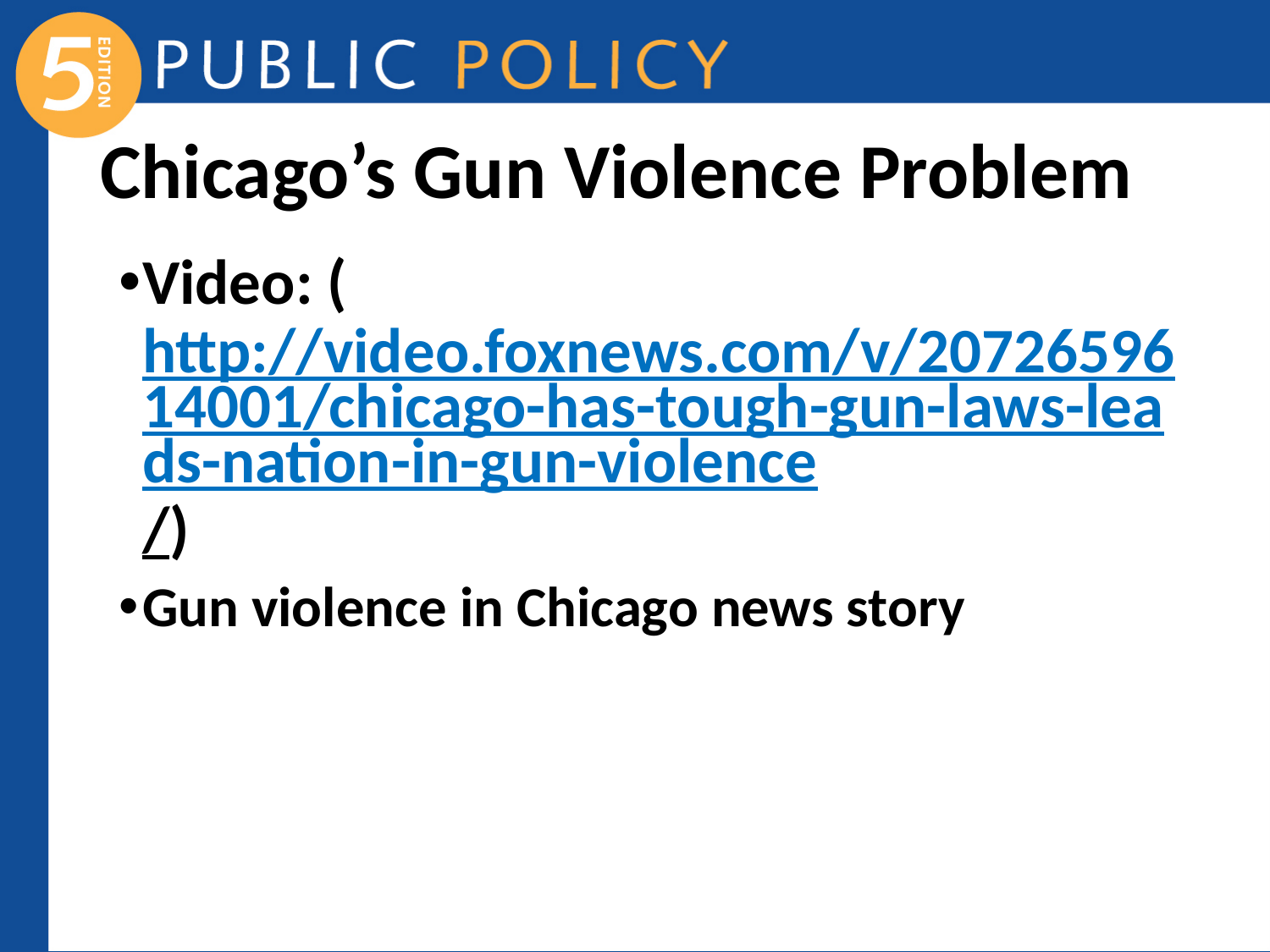

# Chicago’s Gun Violence Problem
Video: (http://video.foxnews.com/v/2072659614001/chicago-has-tough-gun-laws-leads-nation-in-gun-violence/)
Gun violence in Chicago news story